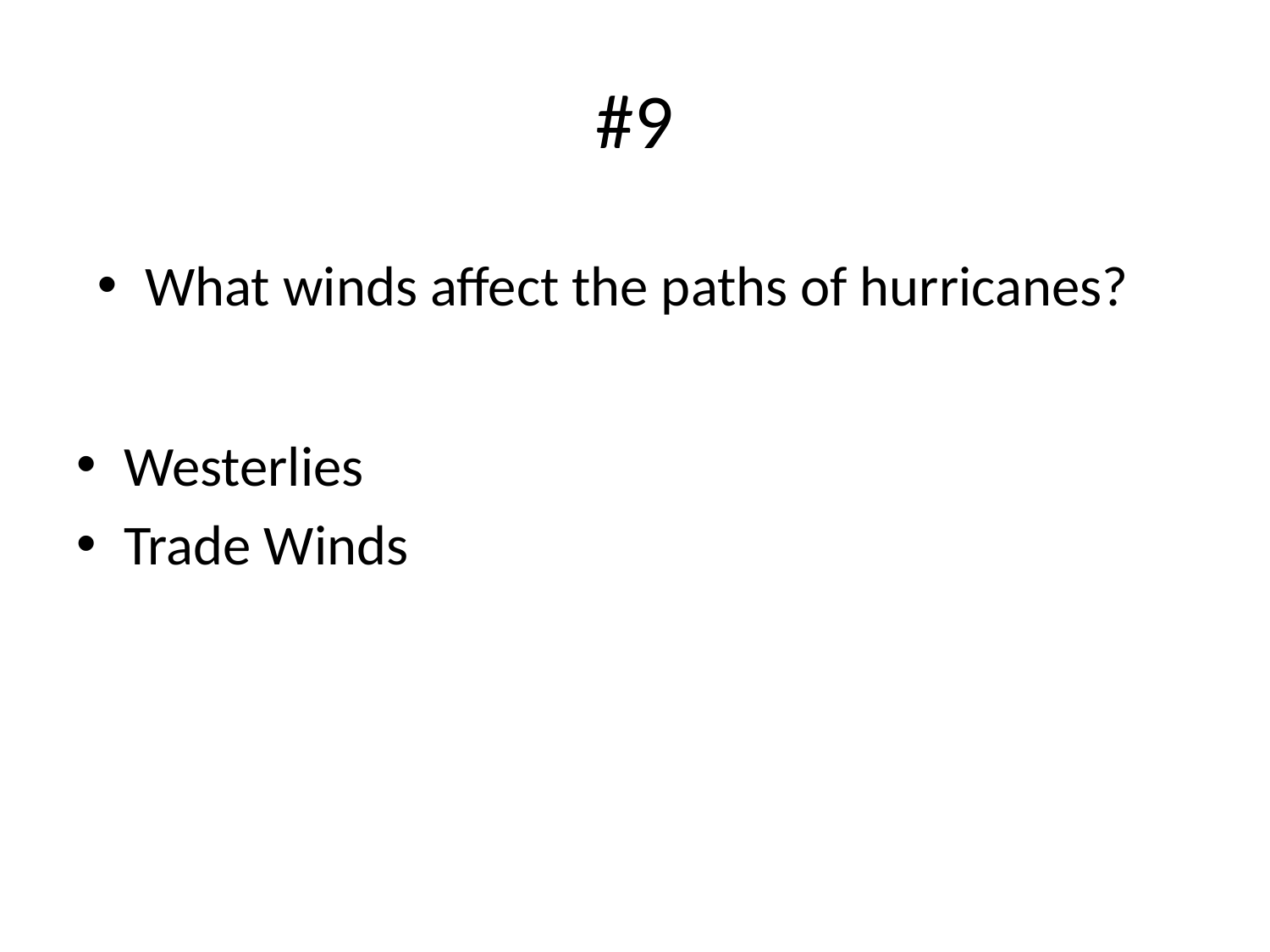

# #9
What winds affect the paths of hurricanes?
Westerlies
Trade Winds